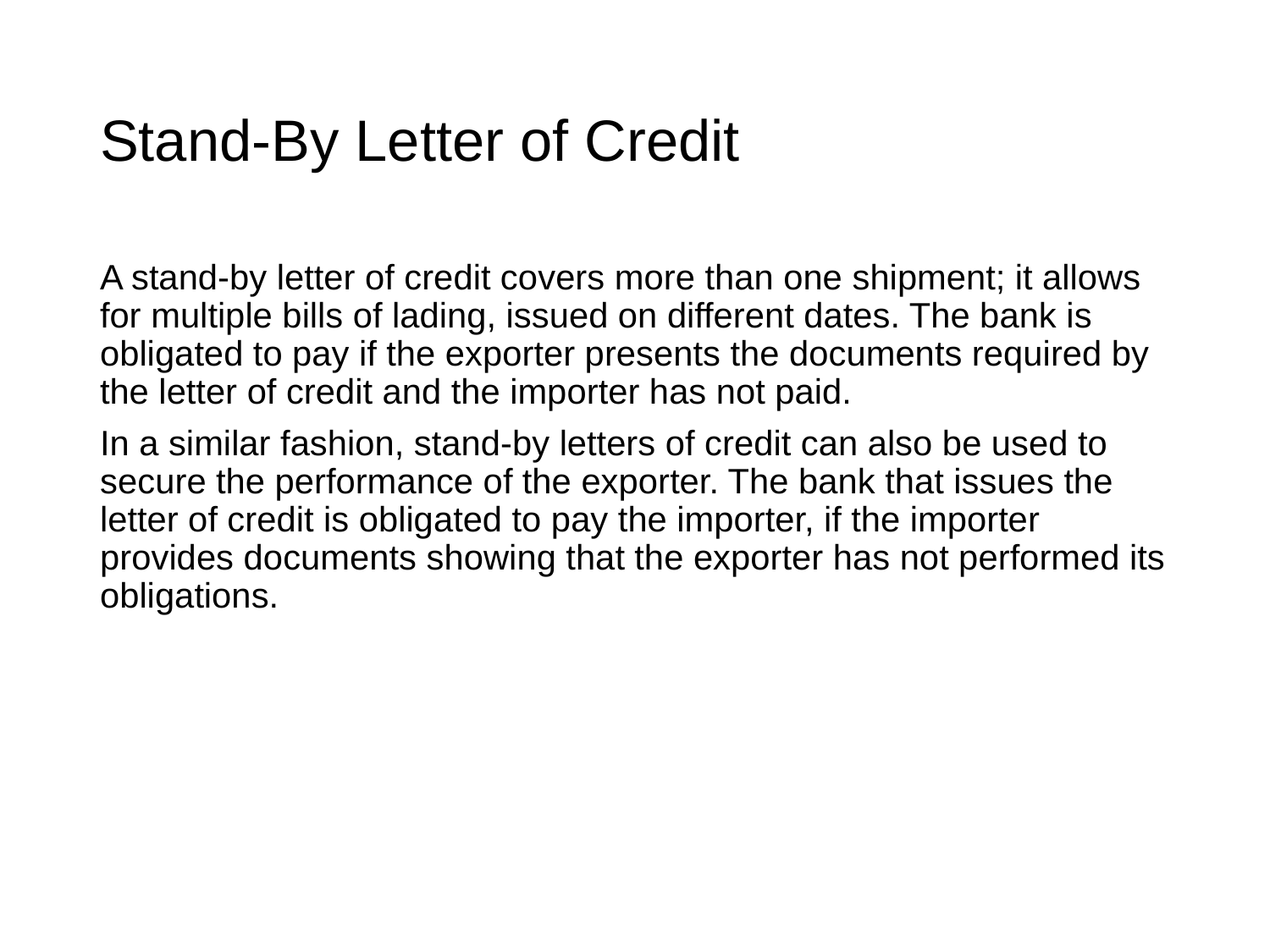

# Stand-By Letter of Credit
A stand-by letter of credit covers more than one shipment; it allows for multiple bills of lading, issued on different dates. The bank is obligated to pay if the exporter presents the documents required by the letter of credit and the importer has not paid.
In a similar fashion, stand-by letters of credit can also be used to secure the performance of the exporter. The bank that issues the letter of credit is obligated to pay the importer, if the importer provides documents showing that the exporter has not performed its obligations.